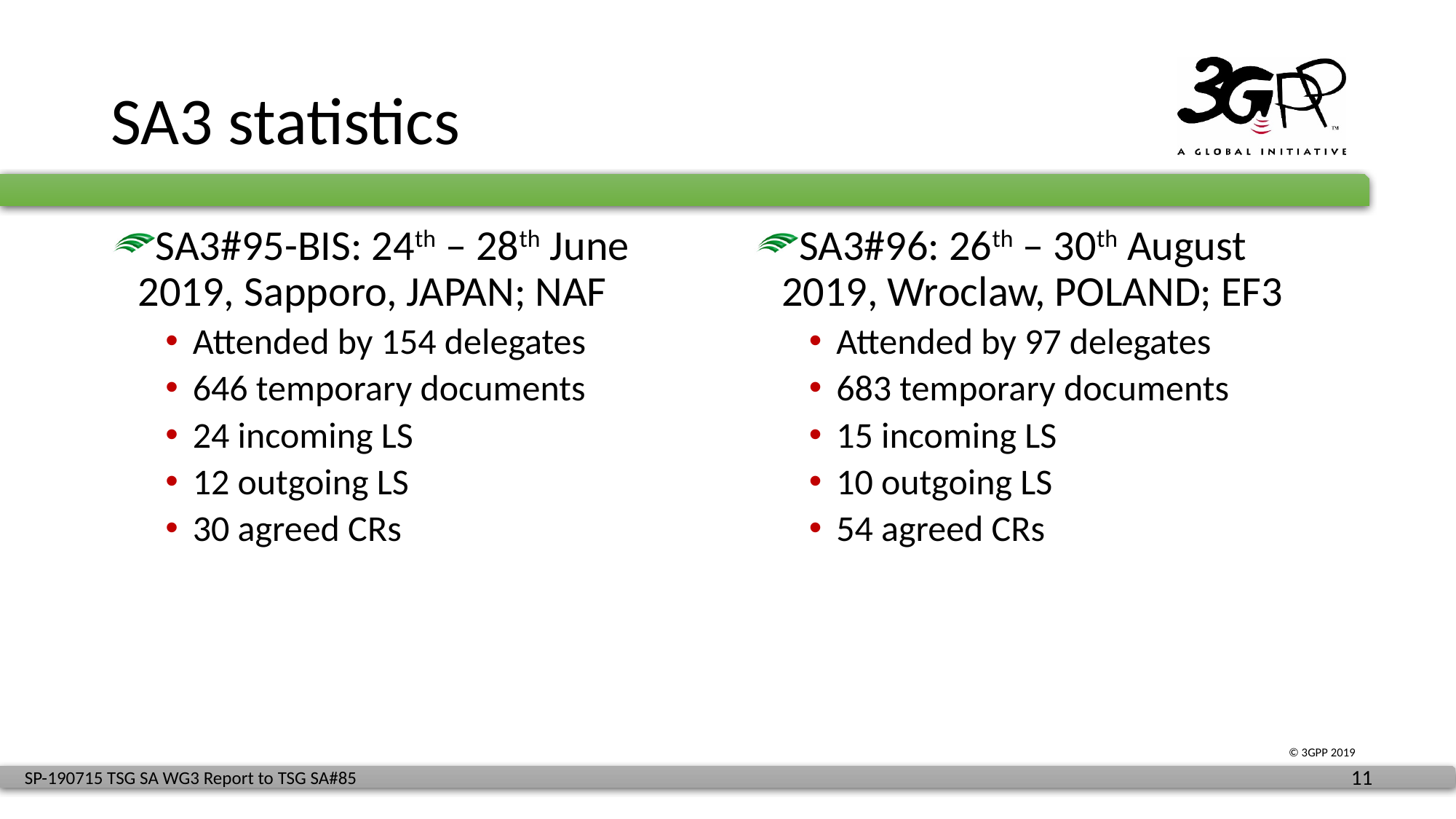

# SA3 statistics
SA3#95-BIS: 24th – 28th June 2019, Sapporo, JAPAN; NAF
Attended by 154 delegates
646 temporary documents
24 incoming LS
12 outgoing LS
30 agreed CRs

SA3#96: 26th – 30th August 2019, Wroclaw, POLAND; EF3
Attended by 97 delegates
683 temporary documents
15 incoming LS
10 outgoing LS
54 agreed CRs